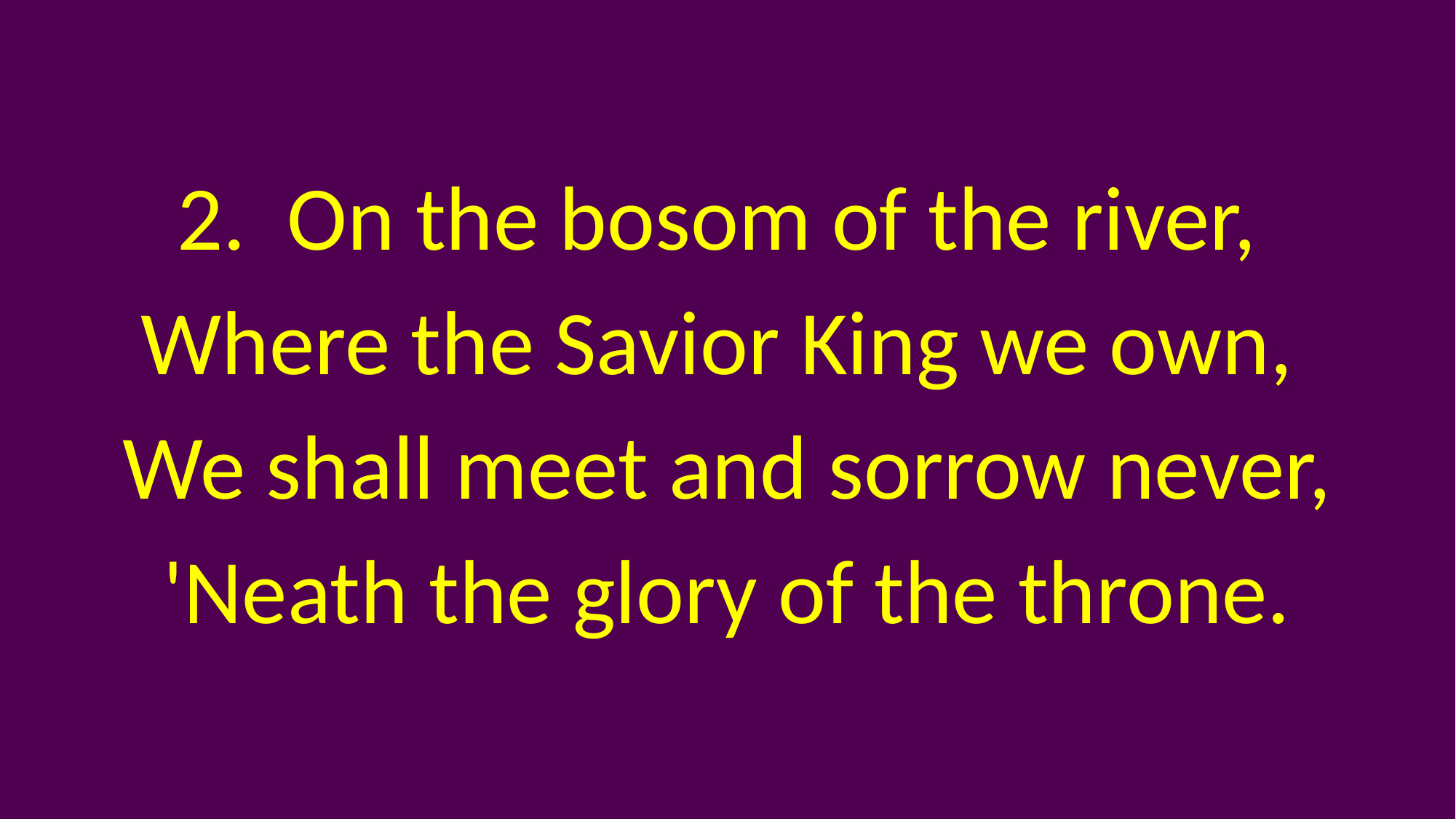

2.  On the bosom of the river,
Where the Savior King we own,
We shall meet and sorrow never,
'Neath the glory of the throne.